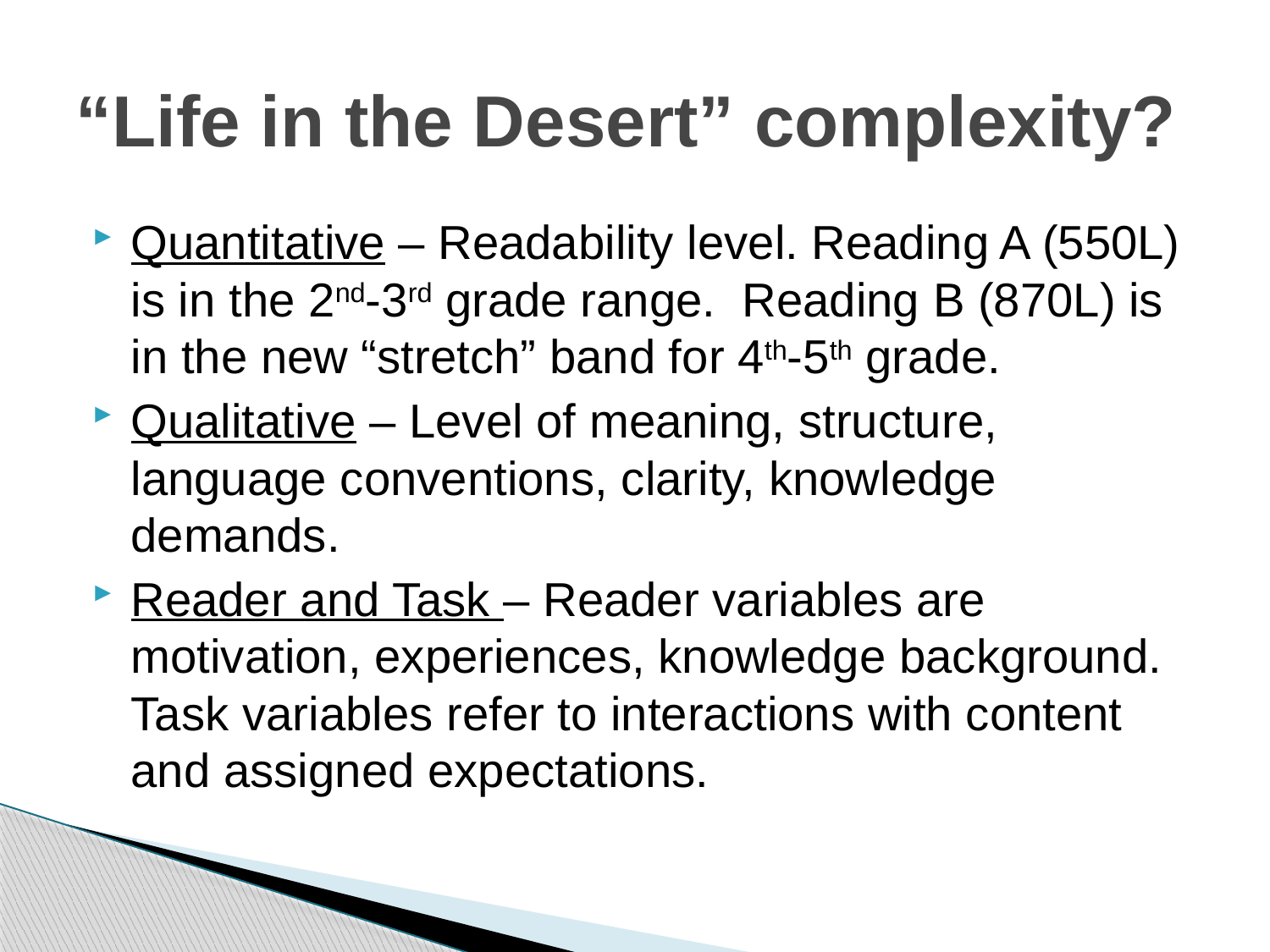

# “Life in the Desert” complexity?
Quantitative – Readability level. Reading A (550L) is in the 2nd-3rd grade range.  Reading B (870L) is in the new “stretch” band for 4th-5th grade.
Qualitative – Level of meaning, structure, language conventions, clarity, knowledge demands.
Reader and Task – Reader variables are motivation, experiences, knowledge background.  Task variables refer to interactions with content and assigned expectations.